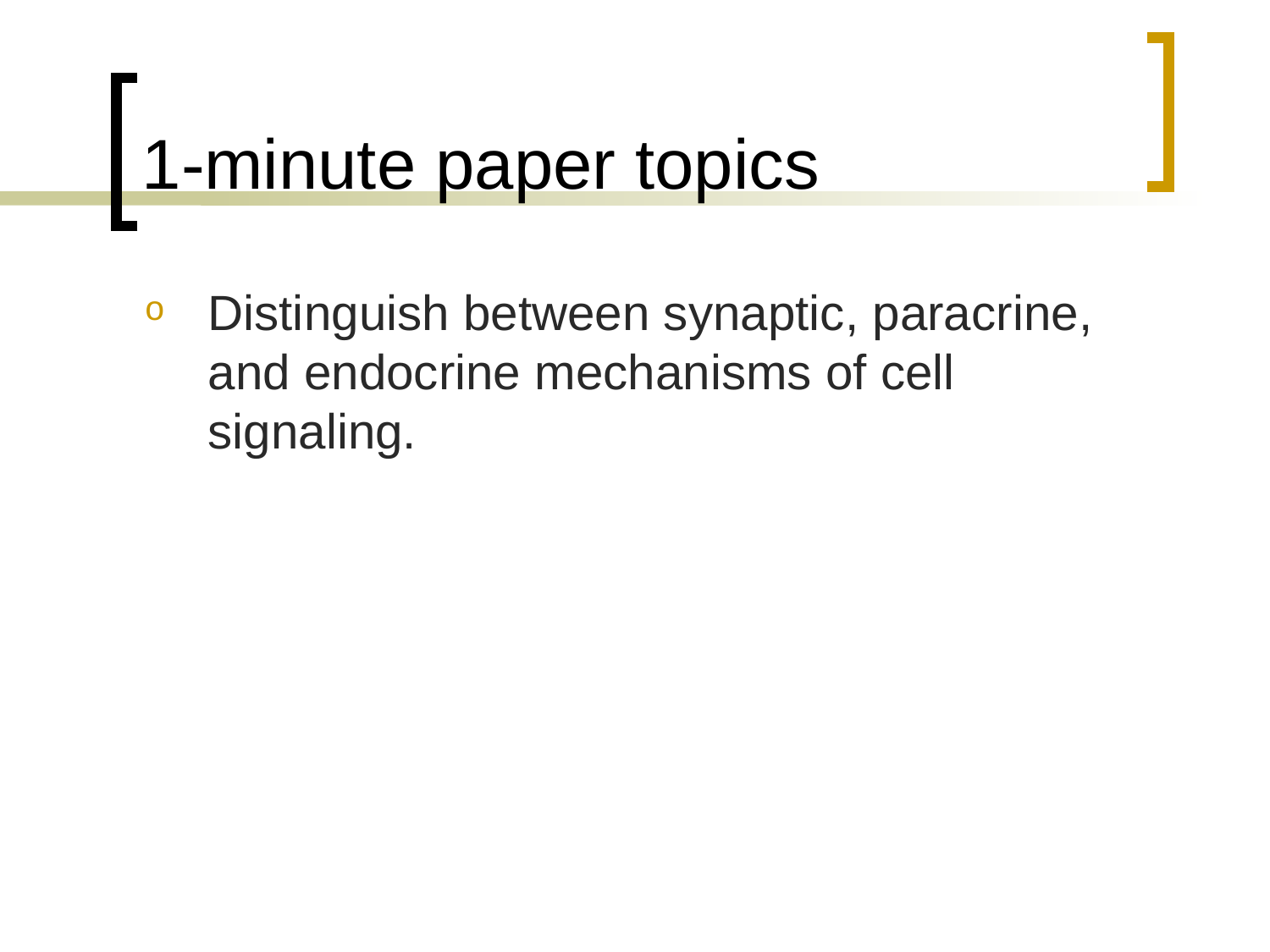

# 1-minute paper topics
Distinguish between synaptic, paracrine, and endocrine mechanisms of cell signaling.